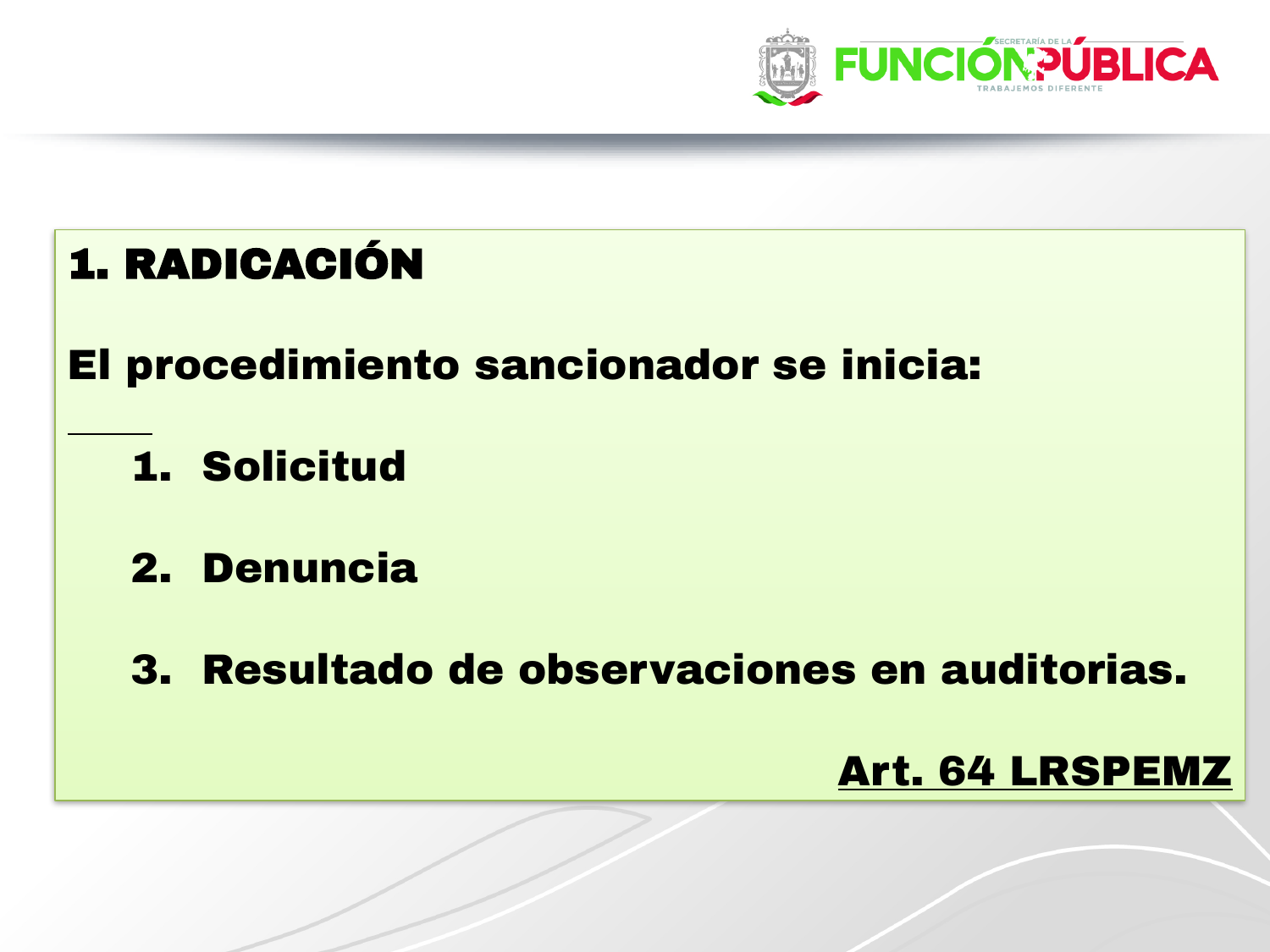

1. RADICACIÓN

El procedimiento sancionador se inicia:

Solicitud

Denuncia

Resultado de observaciones en auditorias.

Art. 64 LRSPEMZ